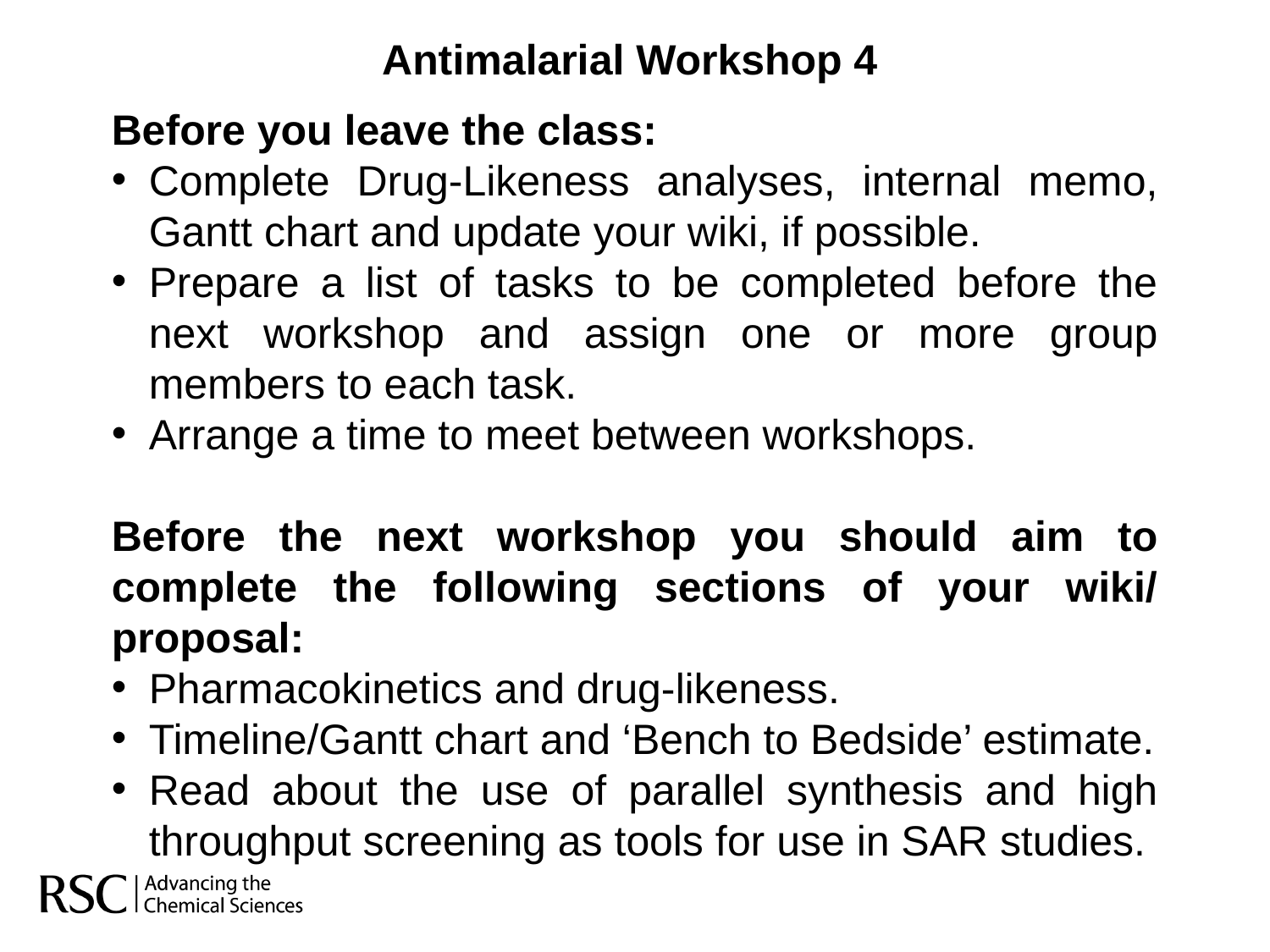

Antimalarial Workshop 4
Before you leave the class:
Complete Drug-Likeness analyses, internal memo, Gantt chart and update your wiki, if possible.
Prepare a list of tasks to be completed before the next workshop and assign one or more group members to each task.
Arrange a time to meet between workshops.

Before the next workshop you should aim to complete the following sections of your wiki/ proposal:
Pharmacokinetics and drug-likeness.
Timeline/Gantt chart and ‘Bench to Bedside’ estimate.
Read about the use of parallel synthesis and high throughput screening as tools for use in SAR studies.